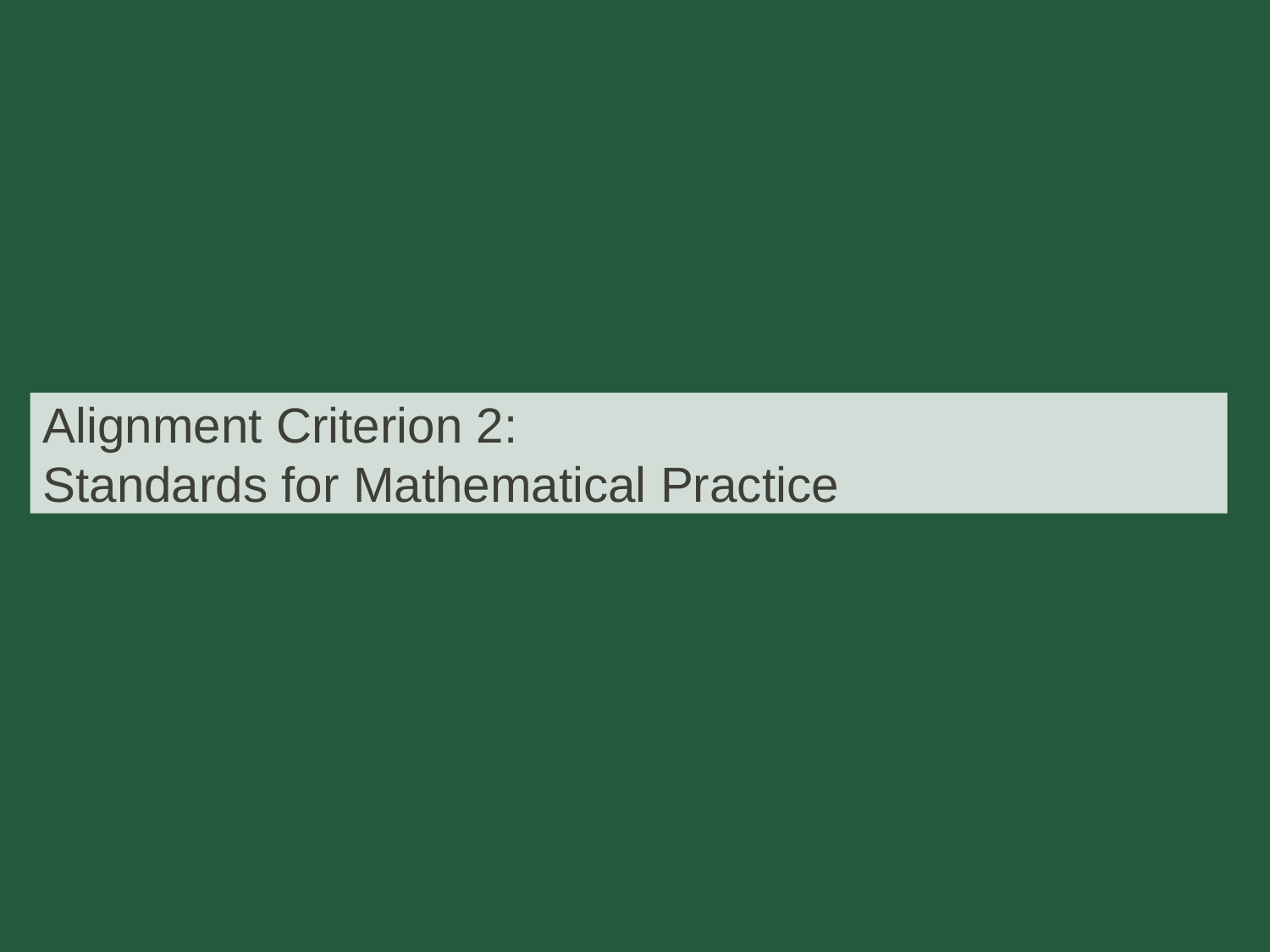

# Alignment Criterion 2: Standards for Mathematical Practice